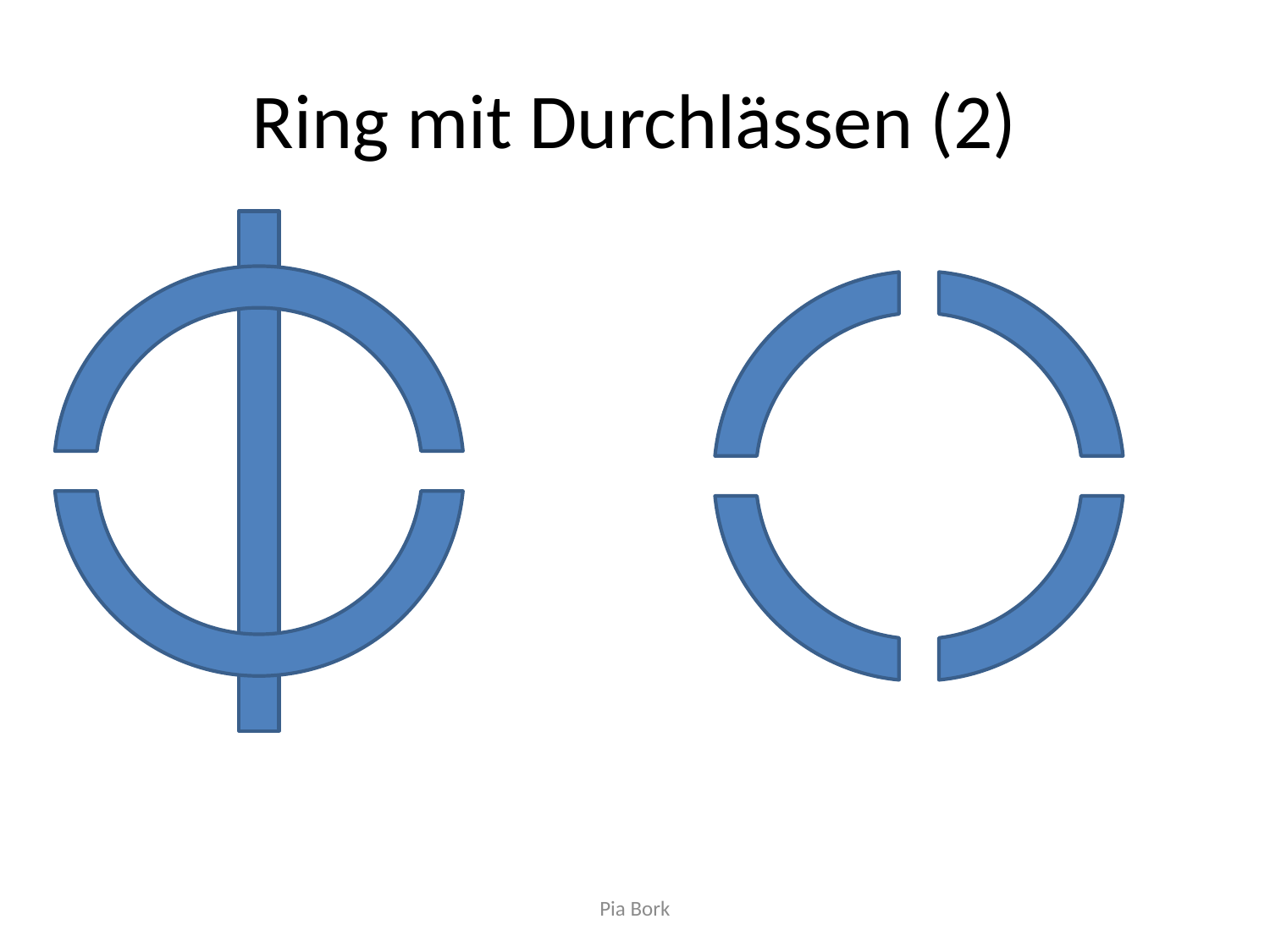

# Ring mit Durchlässen (2)

Pia Bork